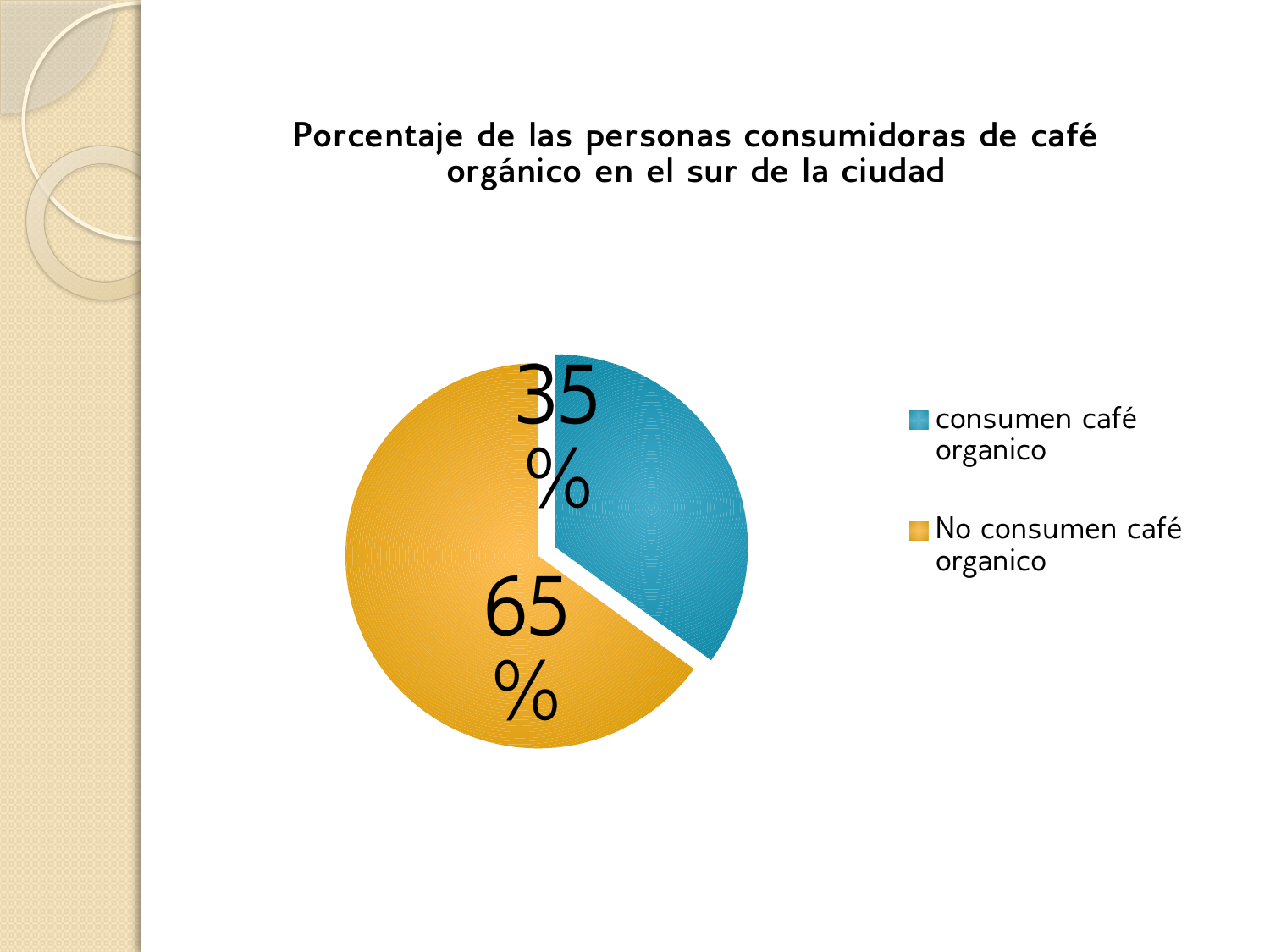

### Chart: Porcentaje de las personas consumidoras de café orgánico en el sur de la ciudad

| Category |  |
|---|---|
| consumen café organico | 35.0 |
| No consumen café organico | 65.0 |